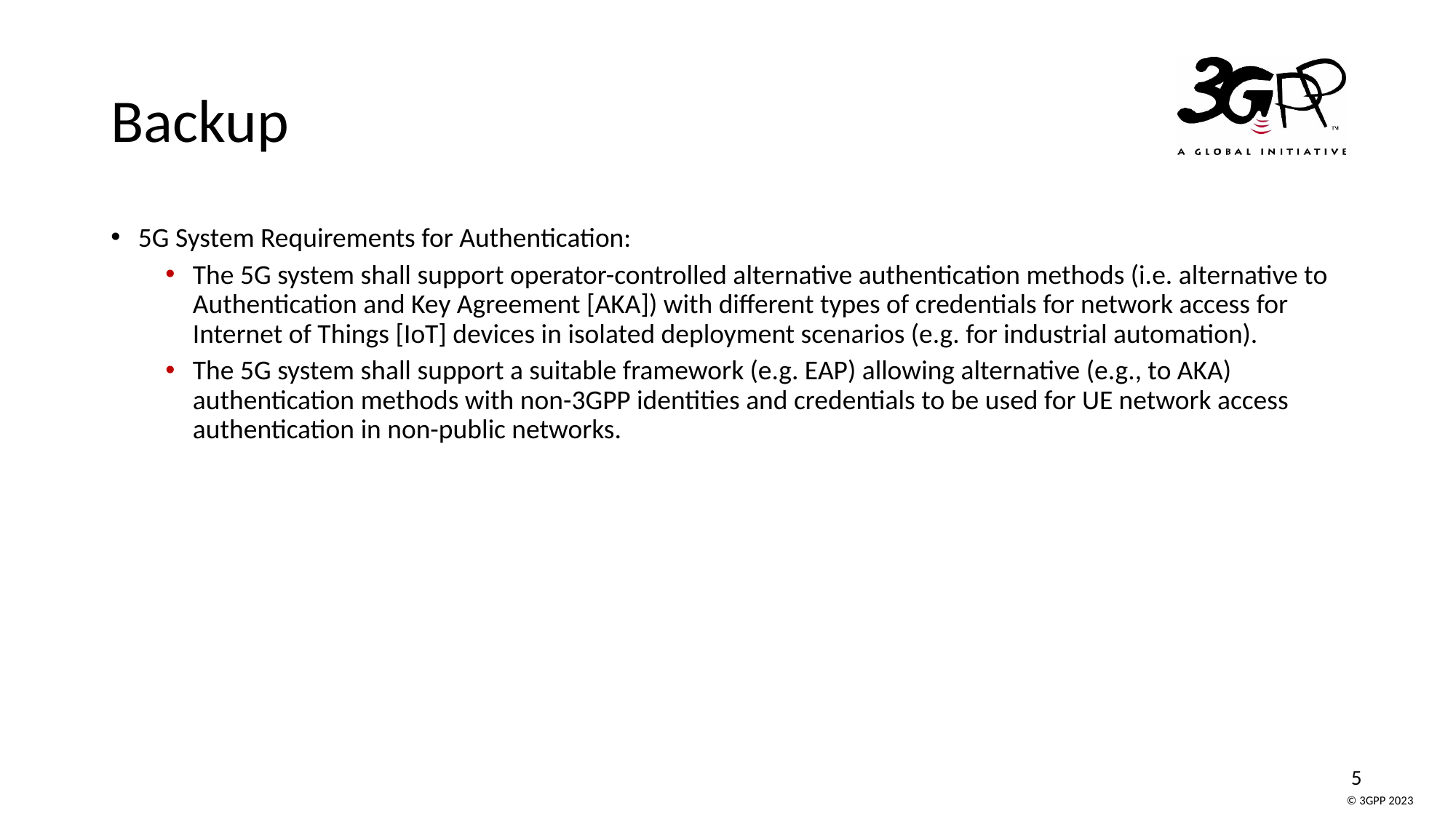

# Backup
5G System Requirements for Authentication:
The 5G system shall support operator-controlled alternative authentication methods (i.e. alternative to Authentication and Key Agreement [AKA]) with different types of credentials for network access for Internet of Things [IoT] devices in isolated deployment scenarios (e.g. for industrial automation).
The 5G system shall support a suitable framework (e.g. EAP) allowing alternative (e.g., to AKA) authentication methods with non-3GPP identities and credentials to be used for UE network access authentication in non-public networks.